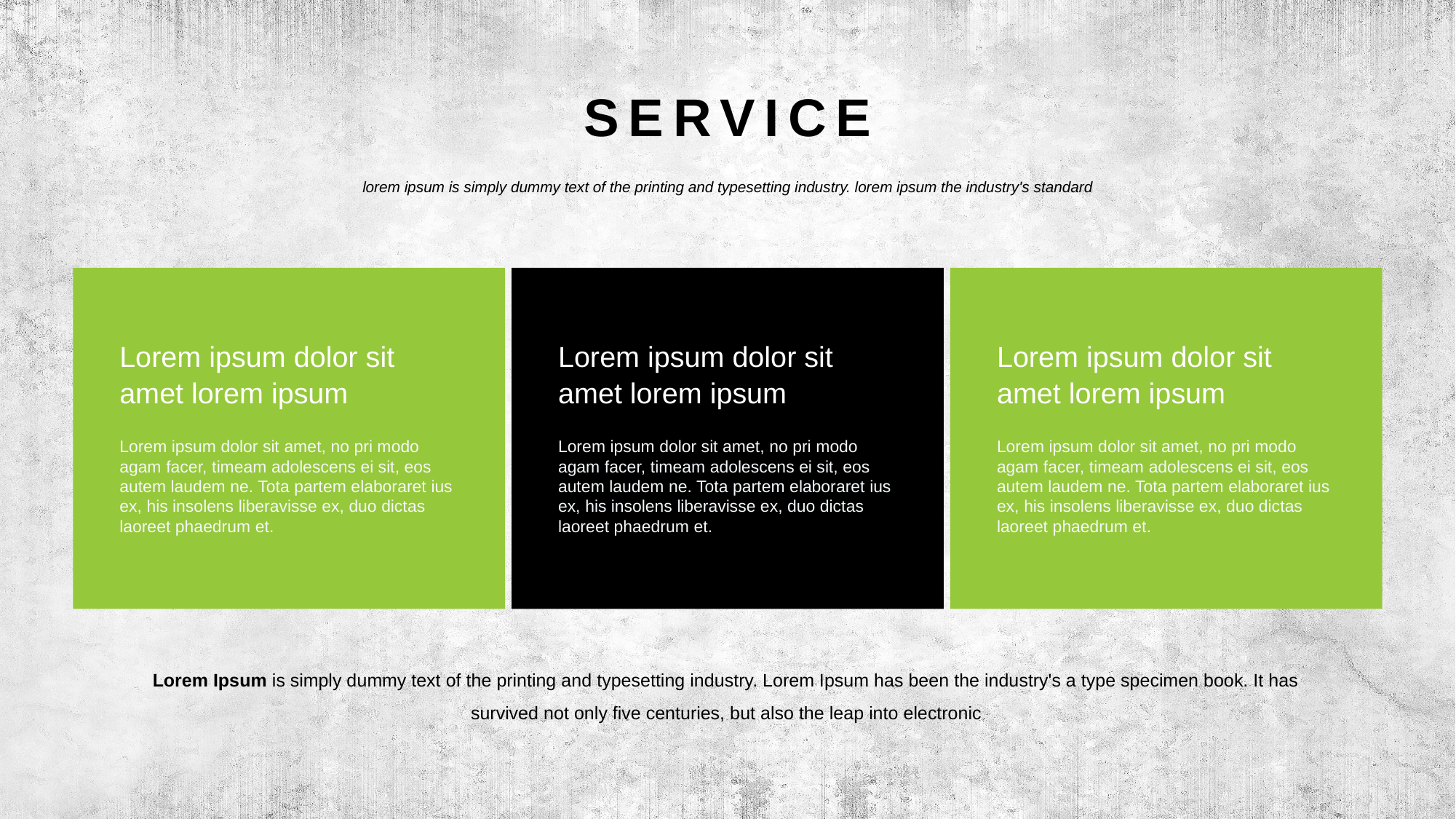

SERVICE
lorem ipsum is simply dummy text of the printing and typesetting industry. lorem ipsum the industry's standard

Lorem ipsum dolor sit amet lorem ipsum
Lorem ipsum dolor sit amet, no pri modo agam facer, timeam adolescens ei sit, eos autem laudem ne. Tota partem elaboraret ius ex, his insolens liberavisse ex, duo dictas laoreet phaedrum et.

Lorem ipsum dolor sit amet lorem ipsum
Lorem ipsum dolor sit amet, no pri modo agam facer, timeam adolescens ei sit, eos autem laudem ne. Tota partem elaboraret ius ex, his insolens liberavisse ex, duo dictas laoreet phaedrum et.

Lorem ipsum dolor sit amet lorem ipsum
Lorem ipsum dolor sit amet, no pri modo agam facer, timeam adolescens ei sit, eos autem laudem ne. Tota partem elaboraret ius ex, his insolens liberavisse ex, duo dictas laoreet phaedrum et.
Lorem Ipsum is simply dummy text of the printing and typesetting industry. Lorem Ipsum has been the industry's a type specimen book. It has survived not only five centuries, but also the leap into electronic